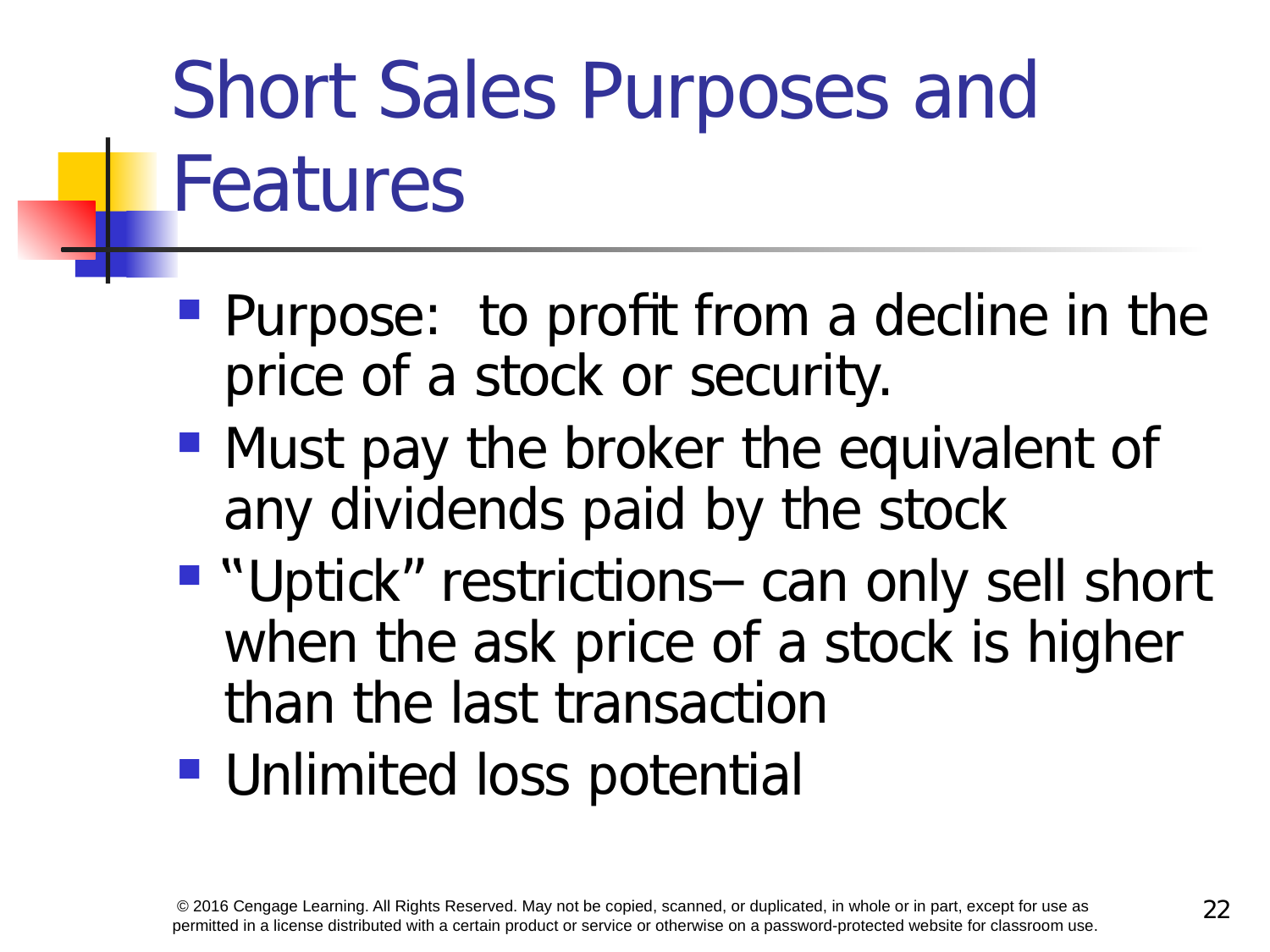

# Short Sales Purposes and Features
Purpose:  to profit from a decline in the price of a stock or security.
Must pay the broker the equivalent of any dividends paid by the stock
“Uptick” restrictions– can only sell short when the ask price of a stock is higher than the last transaction
Unlimited loss potential
22